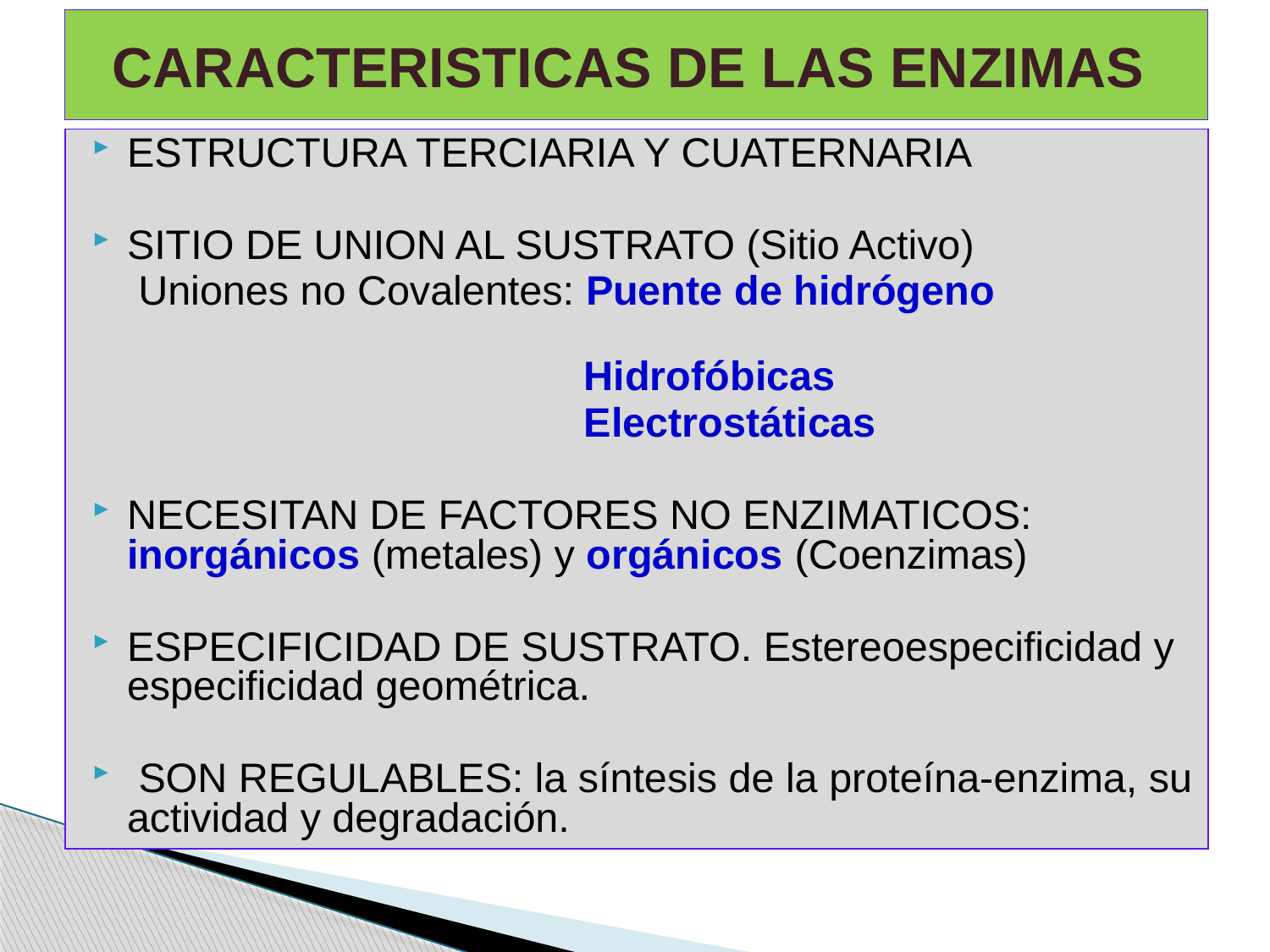

# CARACTERISTICAS DE LAS ENZIMAS
ESTRUCTURA TERCIARIA Y CUATERNARIA

SITIO DE UNION AL SUSTRATO (Sitio Activo)
    Uniones no Covalentes: Puente de hidrógeno
                                           Hidrofóbicas
                                           Electrostáticas

NECESITAN DE FACTORES NO ENZIMATICOS: inorgánicos (metales) y orgánicos (Coenzimas)

ESPECIFICIDAD DE SUSTRATO. Estereoespecificidad y especificidad geométrica.

 SON REGULABLES: la síntesis de la proteína-enzima, su actividad y degradación.